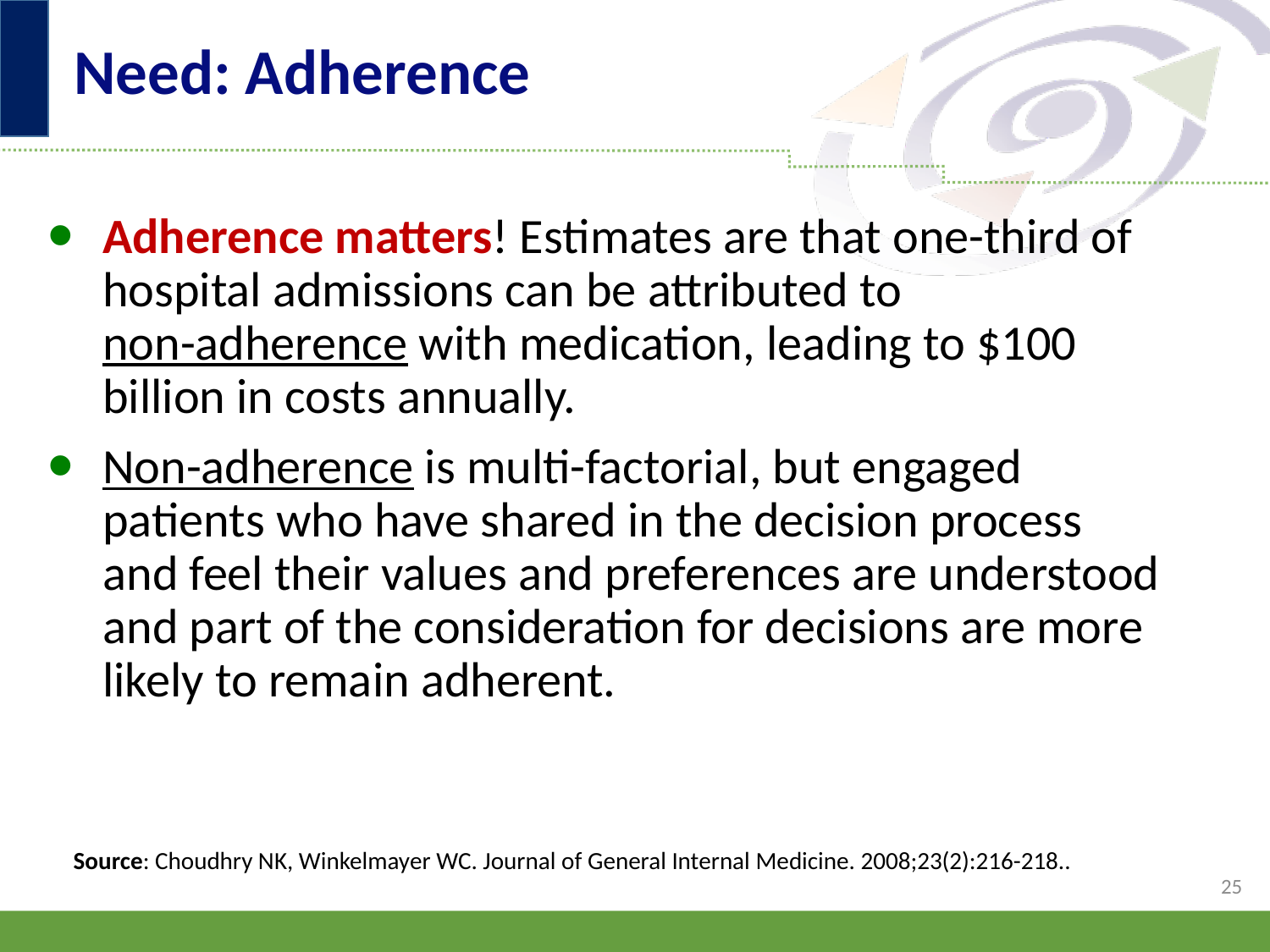

# Need: Adherence
Adherence matters! Estimates are that one-third of hospital admissions can be attributed to
non-adherence with medication, leading to $100 billion in costs annually.
Non-adherence is multi-factorial, but engaged patients who have shared in the decision process and feel their values and preferences are understood and part of the consideration for decisions are more likely to remain adherent.
Source: Choudhry NK, Winkelmayer WC. Journal of General Internal Medicine. 2008;23(2):216-218..
25